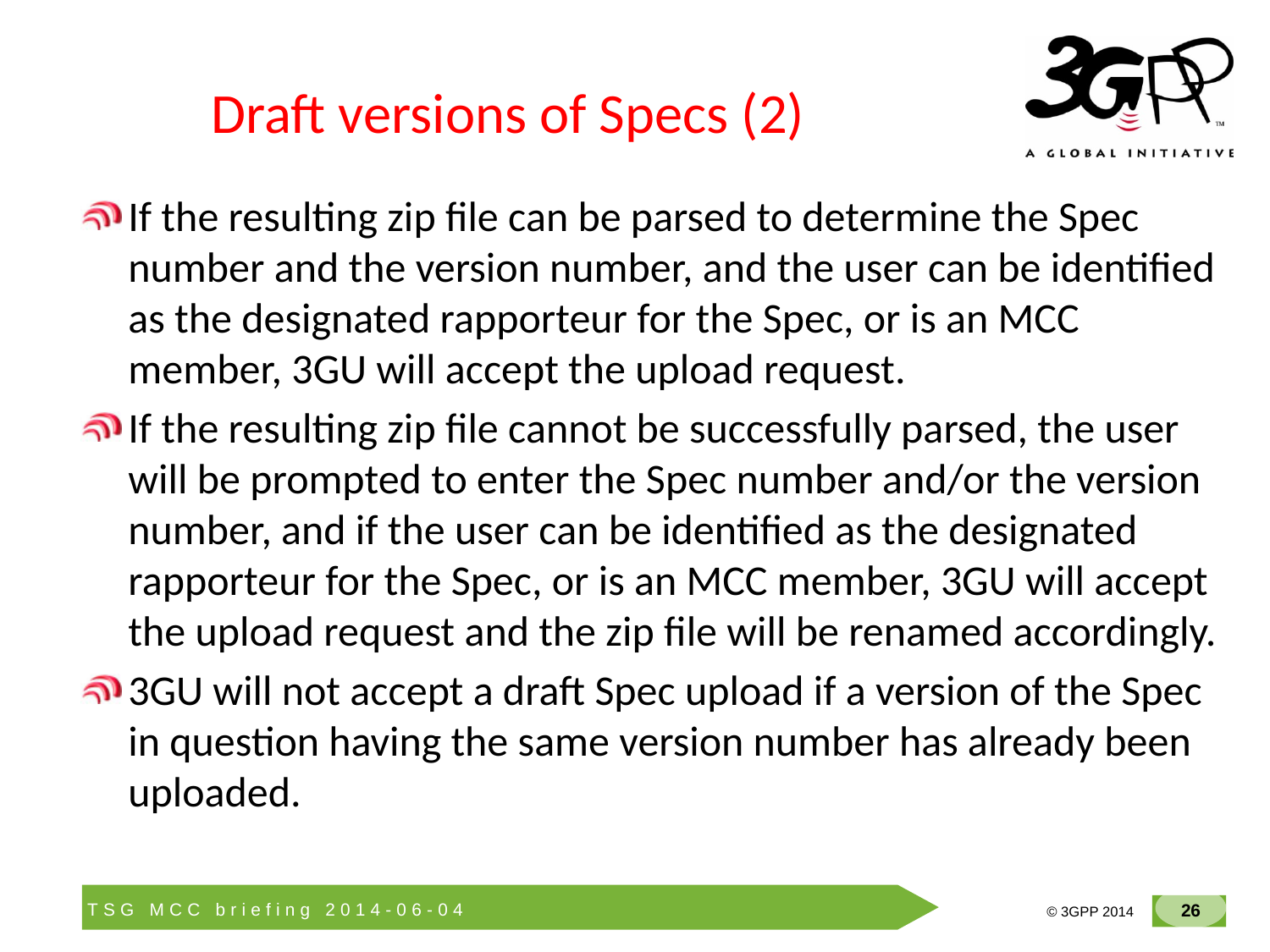

# Draft versions of Specs (2)
If the resulting zip file can be parsed to determine the Spec number and the version number, and the user can be identified as the designated rapporteur for the Spec, or is an MCC member, 3GU will accept the upload request.
If the resulting zip file cannot be successfully parsed, the user will be prompted to enter the Spec number and/or the version number, and if the user can be identified as the designated rapporteur for the Spec, or is an MCC member, 3GU will accept the upload request and the zip file will be renamed accordingly.
3GU will not accept a draft Spec upload if a version of the Spec in question having the same version number has already been uploaded.